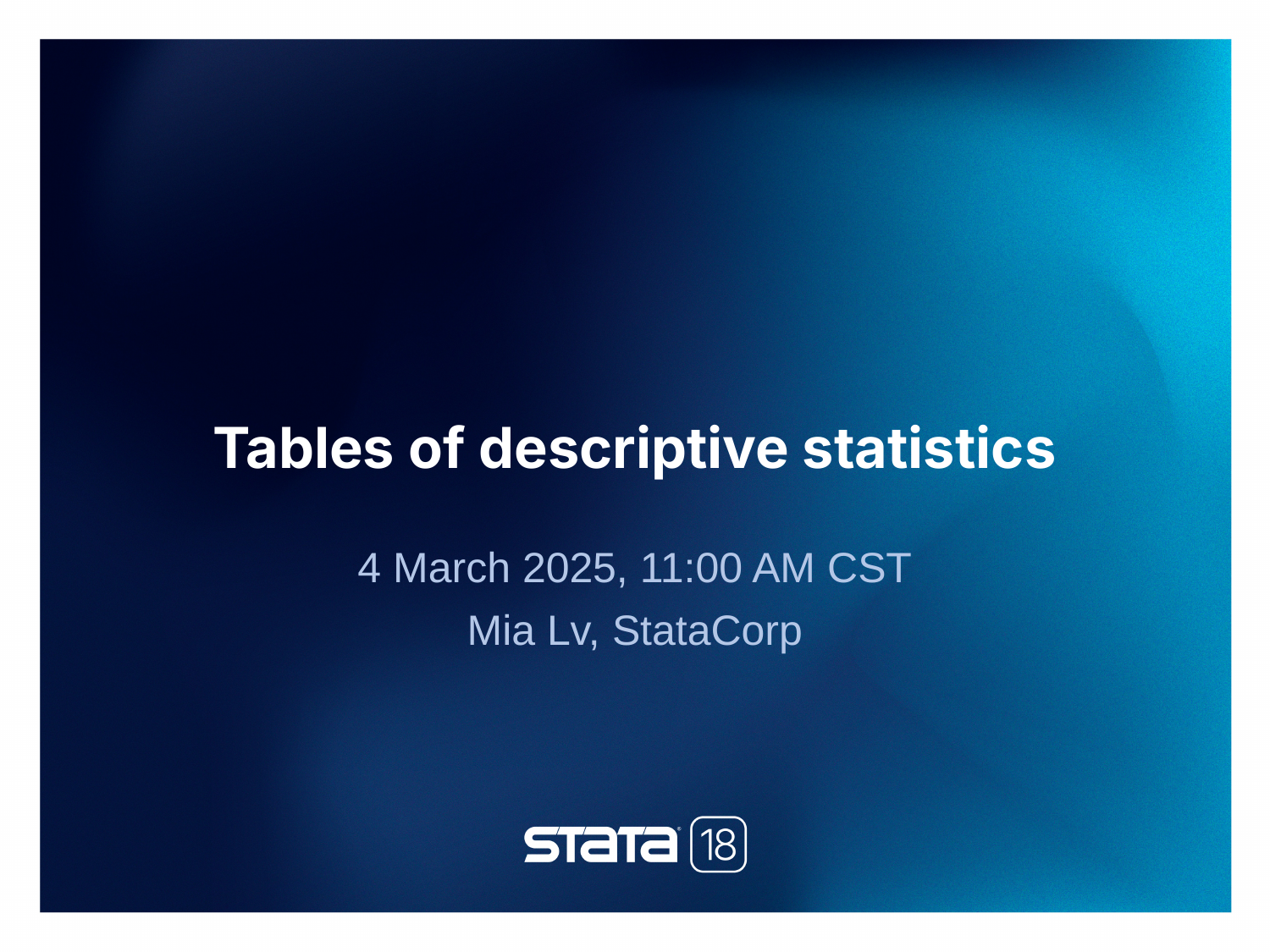

# Tables of descriptive statistics
4 March 2025, 11:00 AM CST
Mia Lv, StataCorp